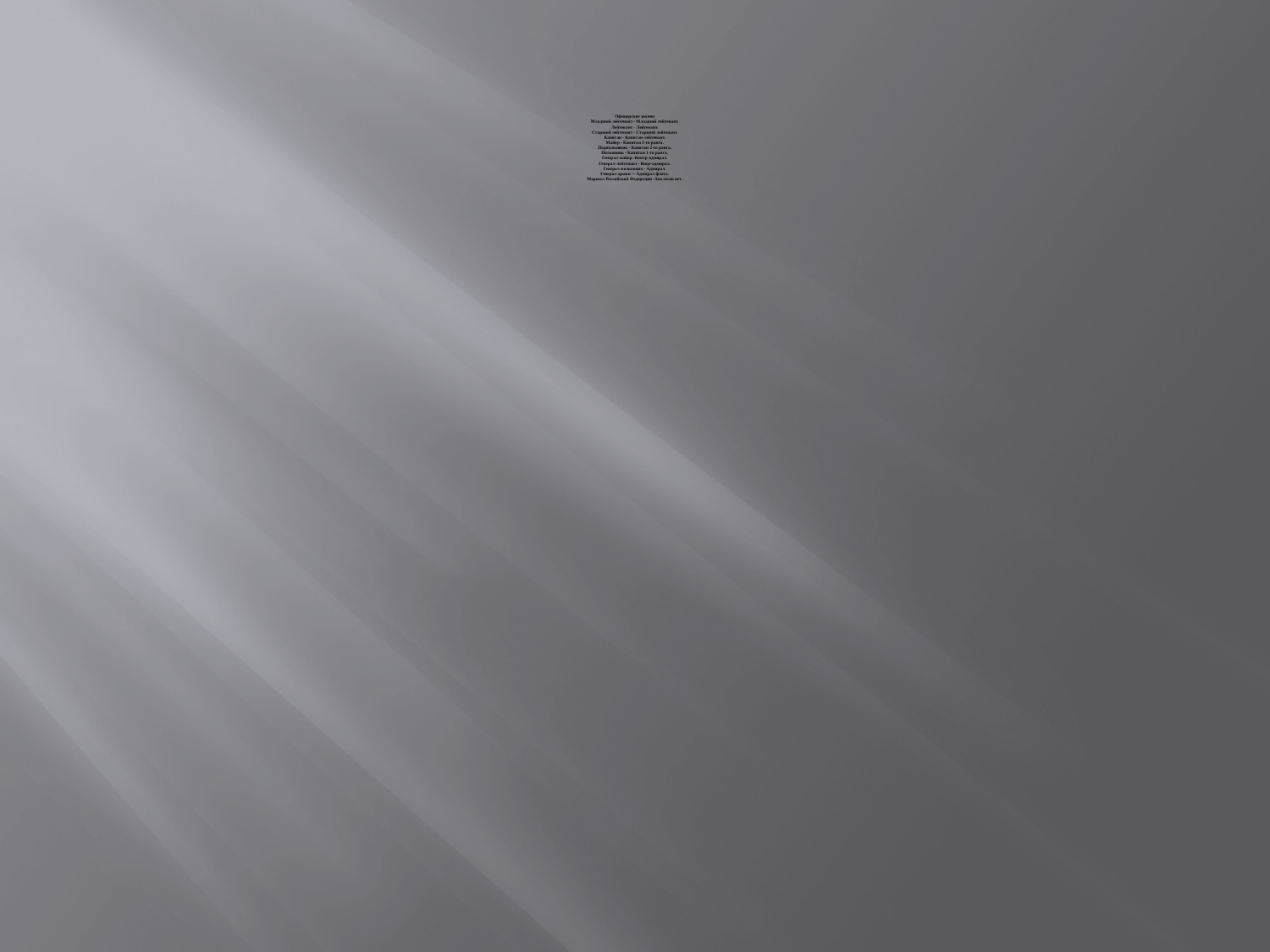

# Офицерские звания Младший лейтенант - Младший лейтенант. Лейтенант - Лейтенант. Старший лейтенант - Старший лейтенант. Капитан - Капитан-лейтенант. Майор - Капитан 3-го ранга. Подполковник - Капитан 2-го ранга. Полковник - Капитан 1-го ранга. Генерал-майор -Контр-адмирал. Генерал-лейтенант - Вице-адмирал. Генерал-полковник - Адмирал. Генерал армии ~- Адмирал флота. Маршал Российской Федерации -Аналогов нет.